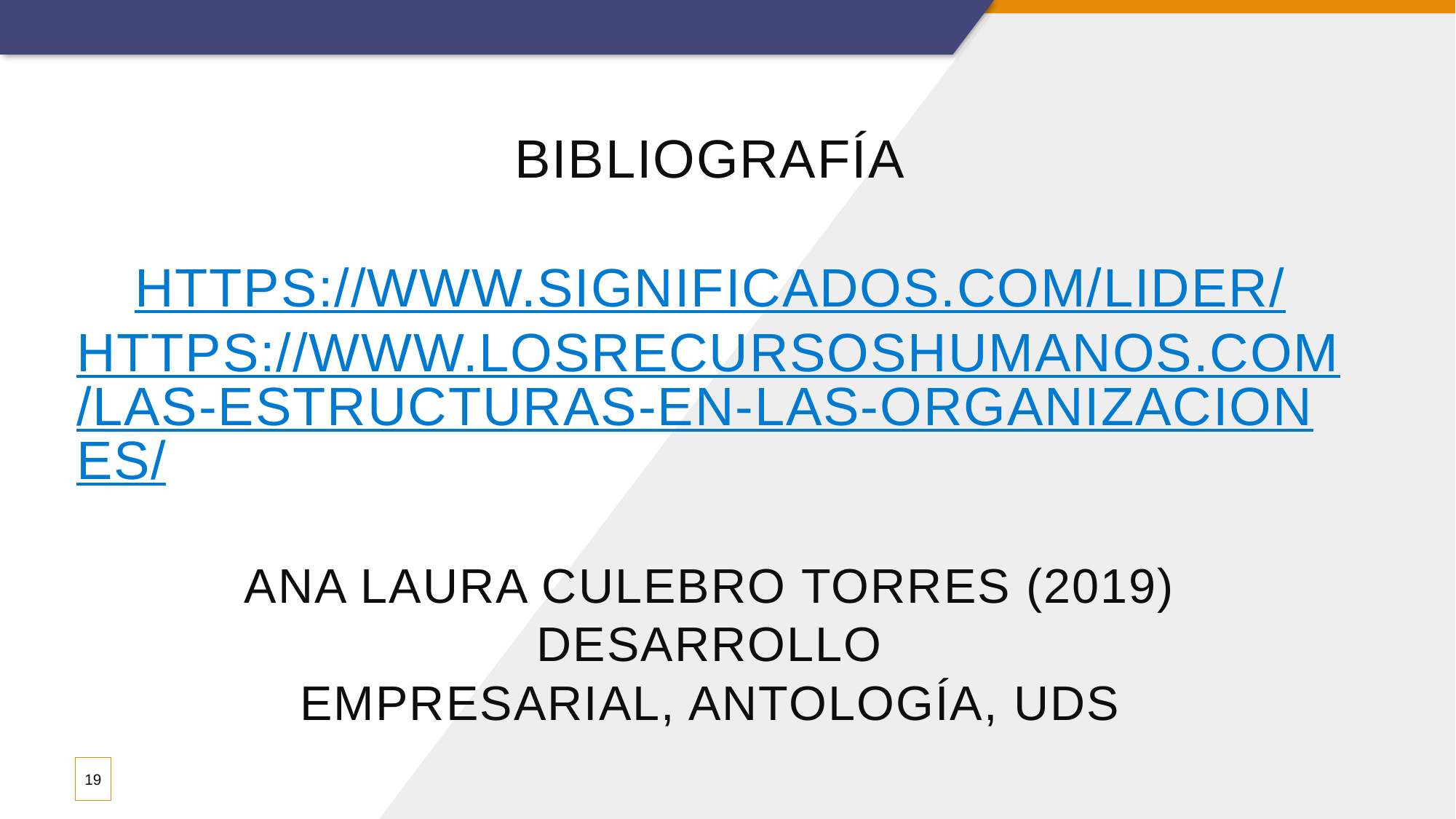

# Bibliografía https://www.significados.com/lider/ https://www.losrecursoshumanos.com/las-estructuras-en-las-organizaciones/ ANA LAURA CULEBRO TORRES (2019) DESARROLLO EMPRESARIAL, Antología, UDS
19